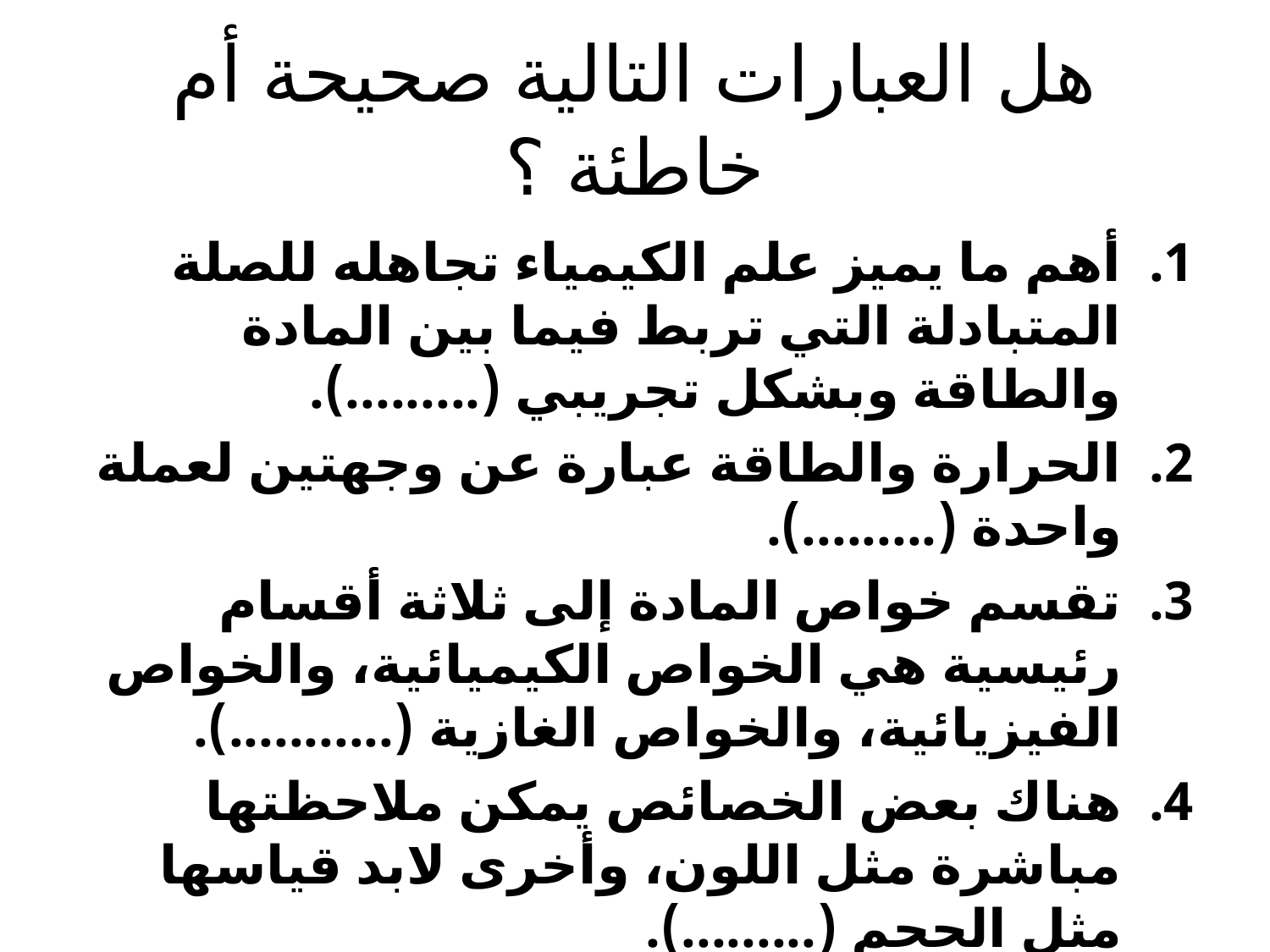

# هل العبارات التالية صحيحة أم خاطئة ؟
أهم ما يميز علم الكيمياء تجاهله للصلة المتبادلة التي تربط فيما بين المادة والطاقة وبشكل تجريبي (.........).
الحرارة والطاقة عبارة عن وجهتين لعملة واحدة (.........).
تقسم خواص المادة إلى ثلاثة أقسام رئيسية هي الخواص الكيميائية، والخواص الفيزيائية، والخواص الغازية (...........).
هناك بعض الخصائص يمكن ملاحظتها مباشرة مثل اللون، وأخرى لابد قياسها مثل الحجم (.........).
الحجم يقاس بالكيلوجرام (...........).
الكتلة تقاس بقوة جذب الأرض للجسم (.........).